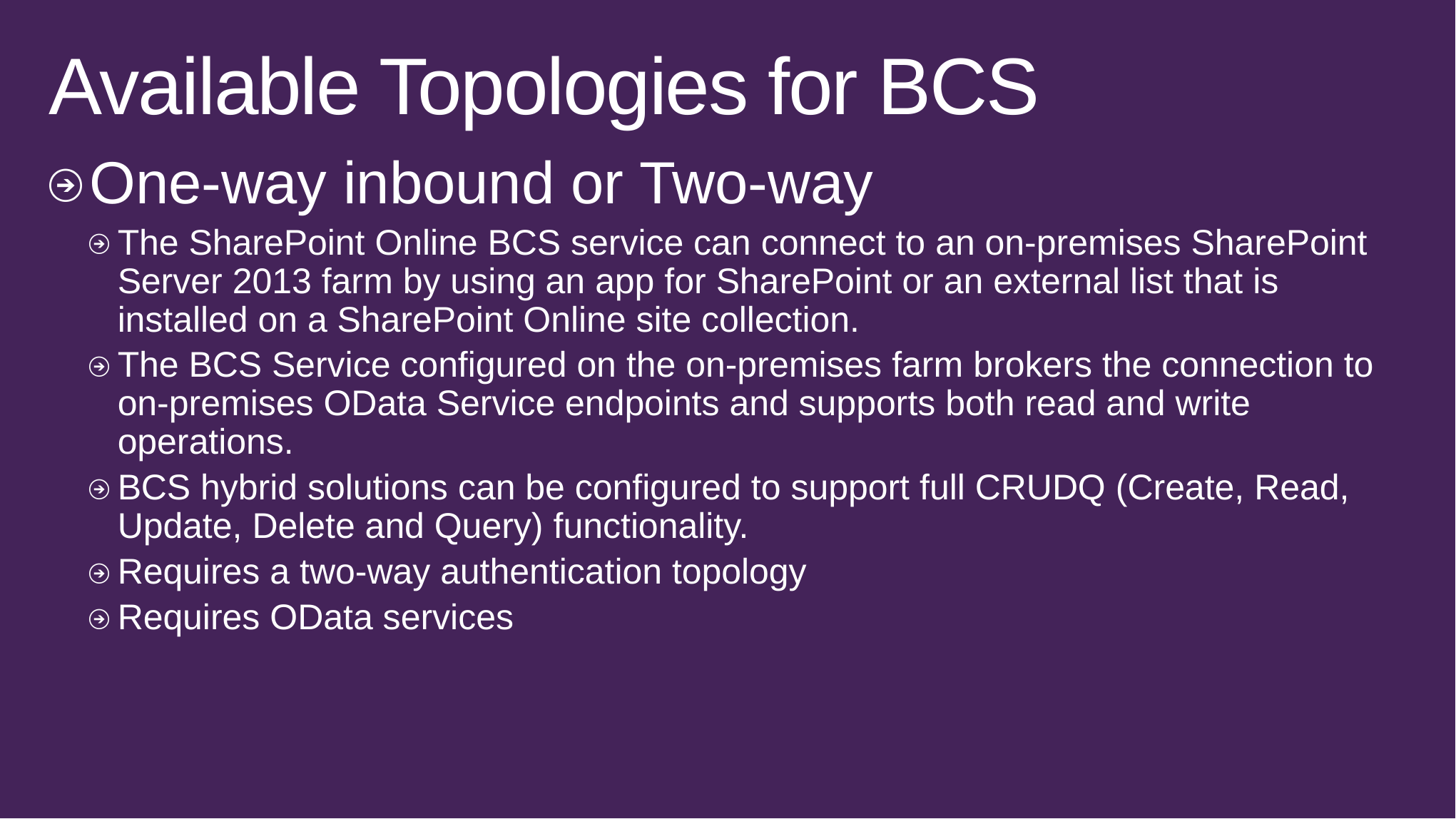

# Available Topologies for BCS
One-way inbound or Two-way
The SharePoint Online BCS service can connect to an on-premises SharePoint Server 2013 farm by using an app for SharePoint or an external list that is installed on a SharePoint Online site collection.
The BCS Service configured on the on-premises farm brokers the connection to on-premises OData Service endpoints and supports both read and write operations.
BCS hybrid solutions can be configured to support full CRUDQ (Create, Read, Update, Delete and Query) functionality.
Requires a two-way authentication topology
Requires OData services